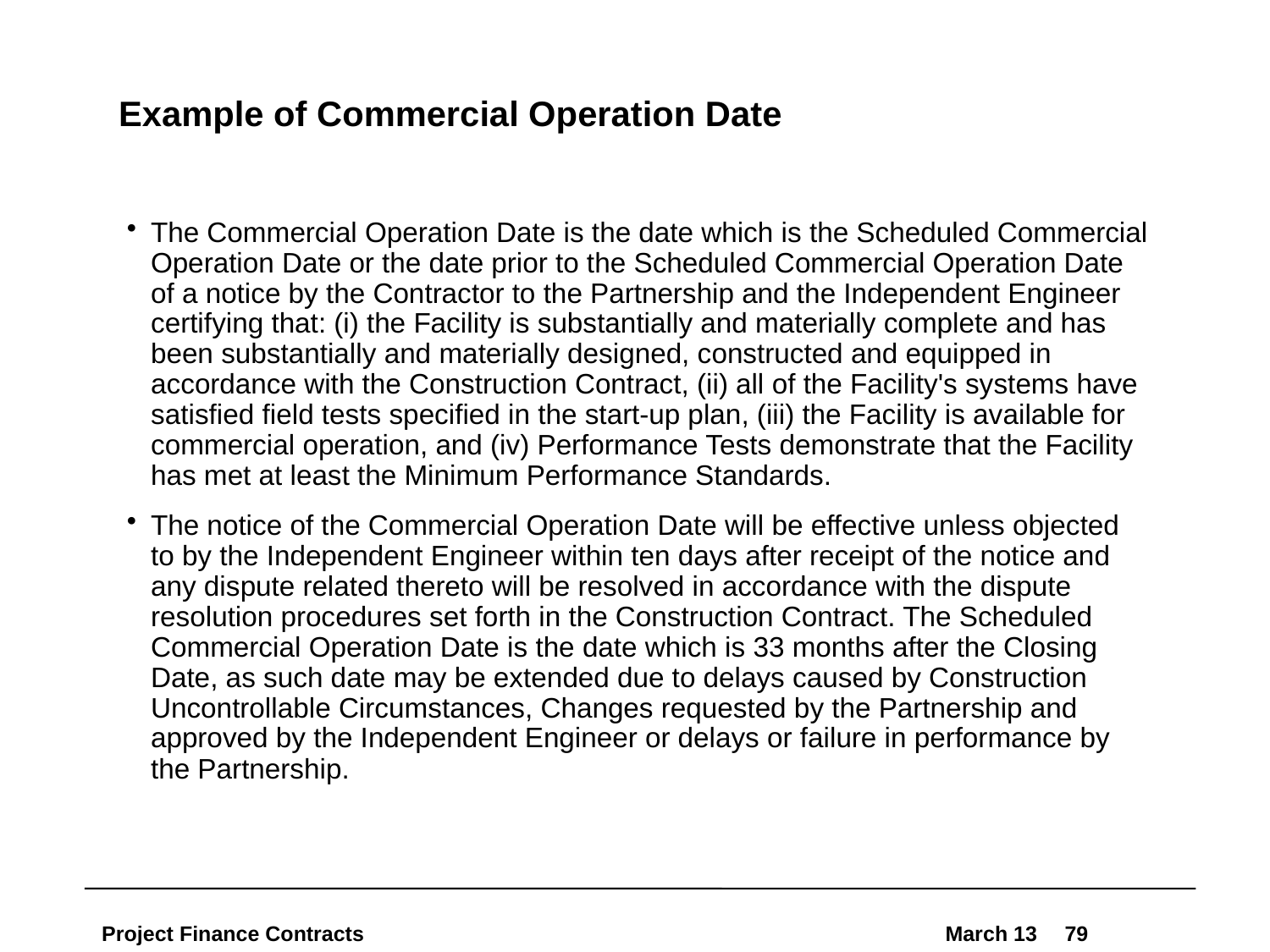

# Example of Commercial Operation Date
The Commercial Operation Date is the date which is the Scheduled Commercial Operation Date or the date prior to the Scheduled Commercial Operation Date of a notice by the Contractor to the Partnership and the Independent Engineer certifying that: (i) the Facility is substantially and materially complete and has been substantially and materially designed, constructed and equipped in accordance with the Construction Contract, (ii) all of the Facility's systems have satisfied field tests specified in the start-up plan, (iii) the Facility is available for commercial operation, and (iv) Performance Tests demonstrate that the Facility has met at least the Minimum Performance Standards.
The notice of the Commercial Operation Date will be effective unless objected to by the Independent Engineer within ten days after receipt of the notice and any dispute related thereto will be resolved in accordance with the dispute resolution procedures set forth in the Construction Contract. The Scheduled Commercial Operation Date is the date which is 33 months after the Closing Date, as such date may be extended due to delays caused by Construction Uncontrollable Circumstances, Changes requested by the Partnership and approved by the Independent Engineer or delays or failure in performance by the Partnership.